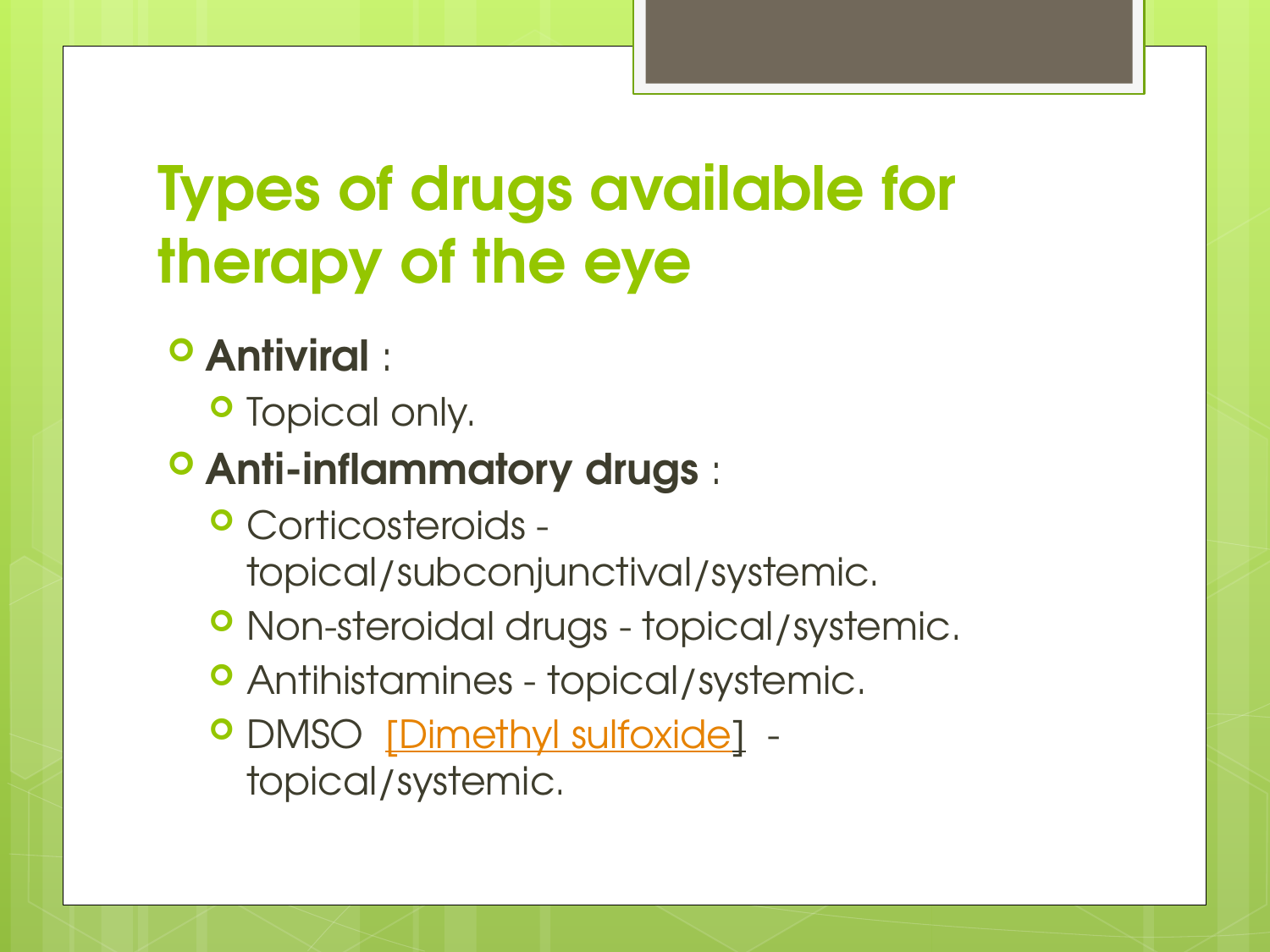

# Types of drugs available for therapy of the eye
Antiviral :
Topical only.
Anti-inflammatory drugs :
Corticosteroids - topical/subconjunctival/systemic.
Non-steroidal drugs - topical/systemic.
Antihistamines - topical/systemic.
DMSO  [Dimethyl sulfoxide]  - topical/systemic.